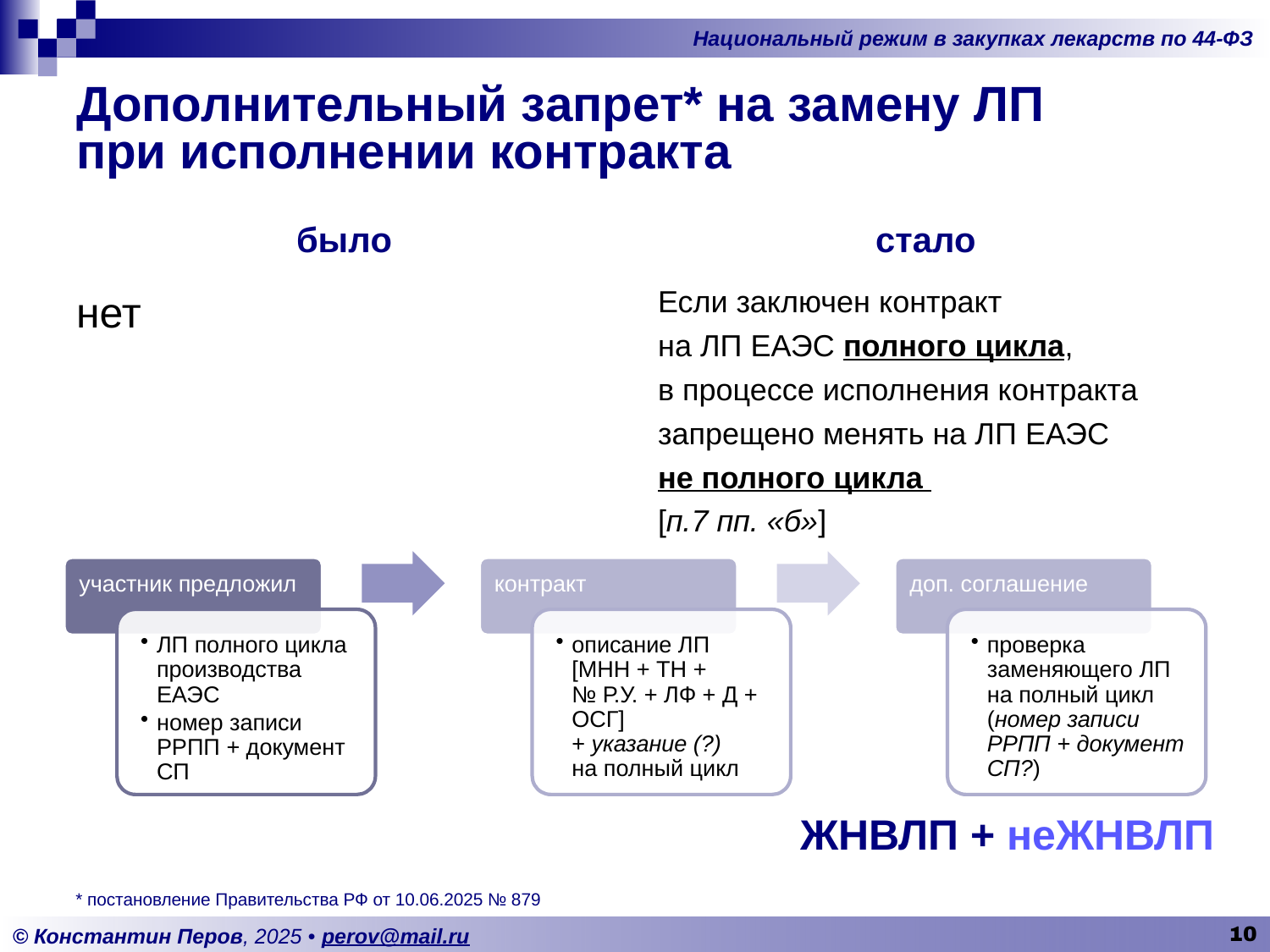

# Дополнительный запрет* на замену ЛП при исполнении контракта
было
стало
нет
Если заключен контракт
на ЛП ЕАЭС полного цикла,
в процессе исполнения контракта запрещено менять на ЛП ЕАЭС
не полного цикла
[п.7 пп. «б»]
участник предложил
ЛП полного цикла производства ЕАЭС
номер записи РРПП + документ СП

контракт
описание ЛП
[МНН + ТН + № Р.У. + ЛФ + Д + ОСГ]
+ указание (?)
на полный цикл

доп. соглашение
проверка заменяющего ЛП на полный цикл
(номер записи РРПП + документ СП?)
ЖНВЛП + неЖНВЛП
* постановление Правительства РФ от 10.06.2025 № 879
10